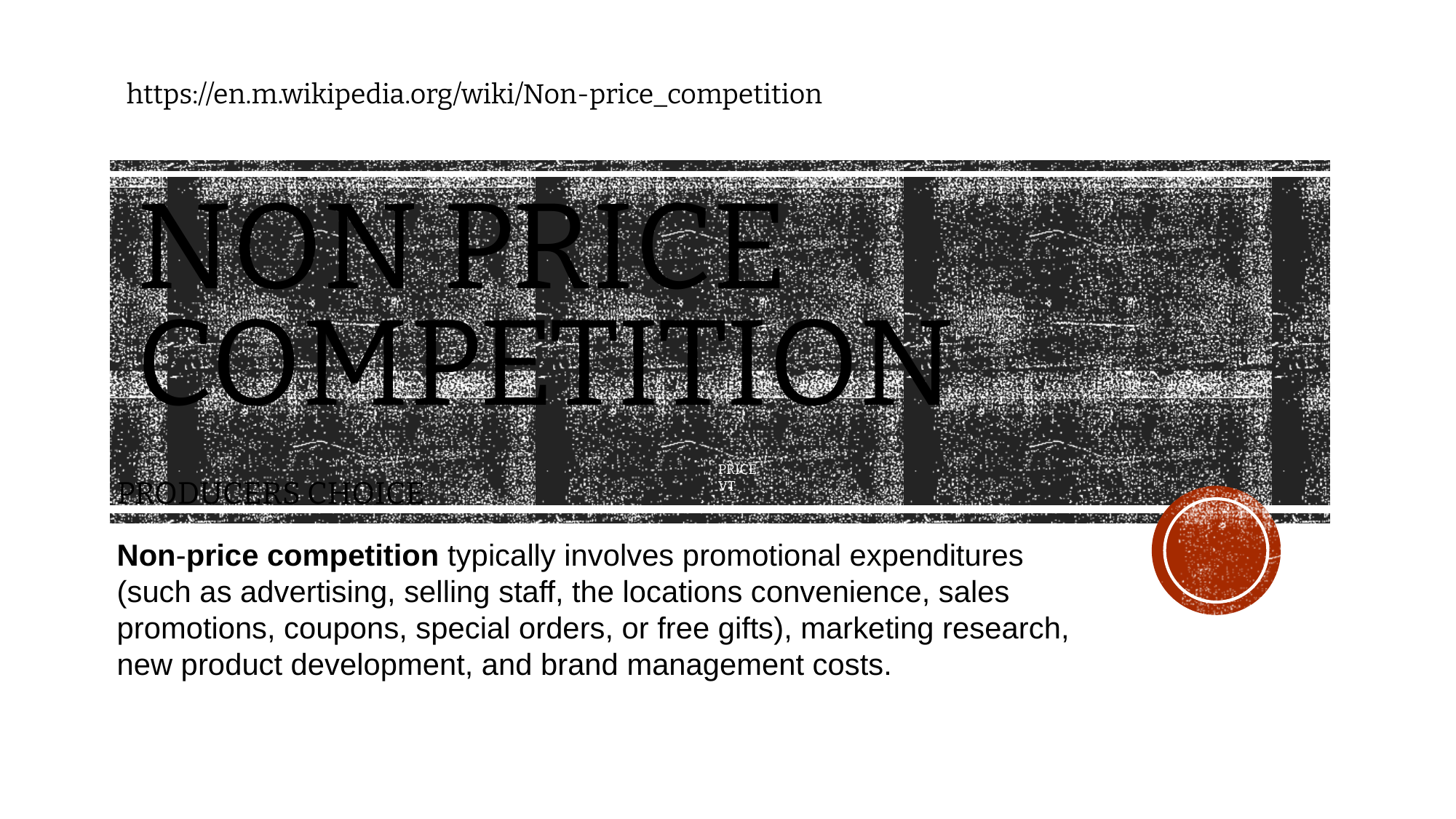

https://en.m.wikipedia.org/wiki/Non-price_competition
# non price competition
PRICE
VT
PRODUCERS CHOICE
Non-price competition typically involves promotional expenditures (such as advertising, selling staff, the locations convenience, sales promotions, coupons, special orders, or free gifts), marketing research, new product development, and brand management costs.
Quantity
K. Shells